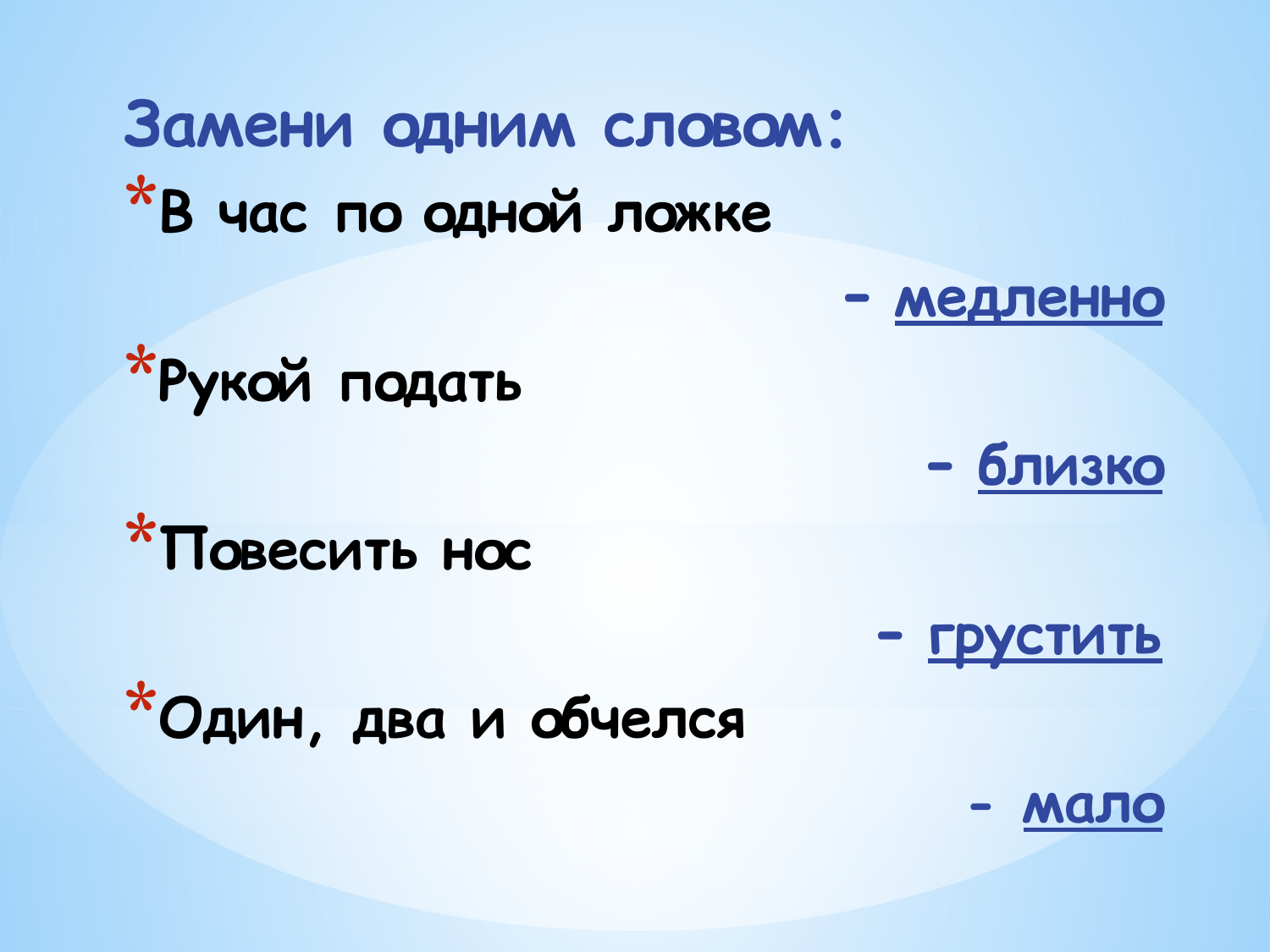

Замени одним словом:
В час по одной ложке
                            – медленно
Рукой подать
– близко
Повесить нос
– грустить
Один, два и обчелся
- мало
#